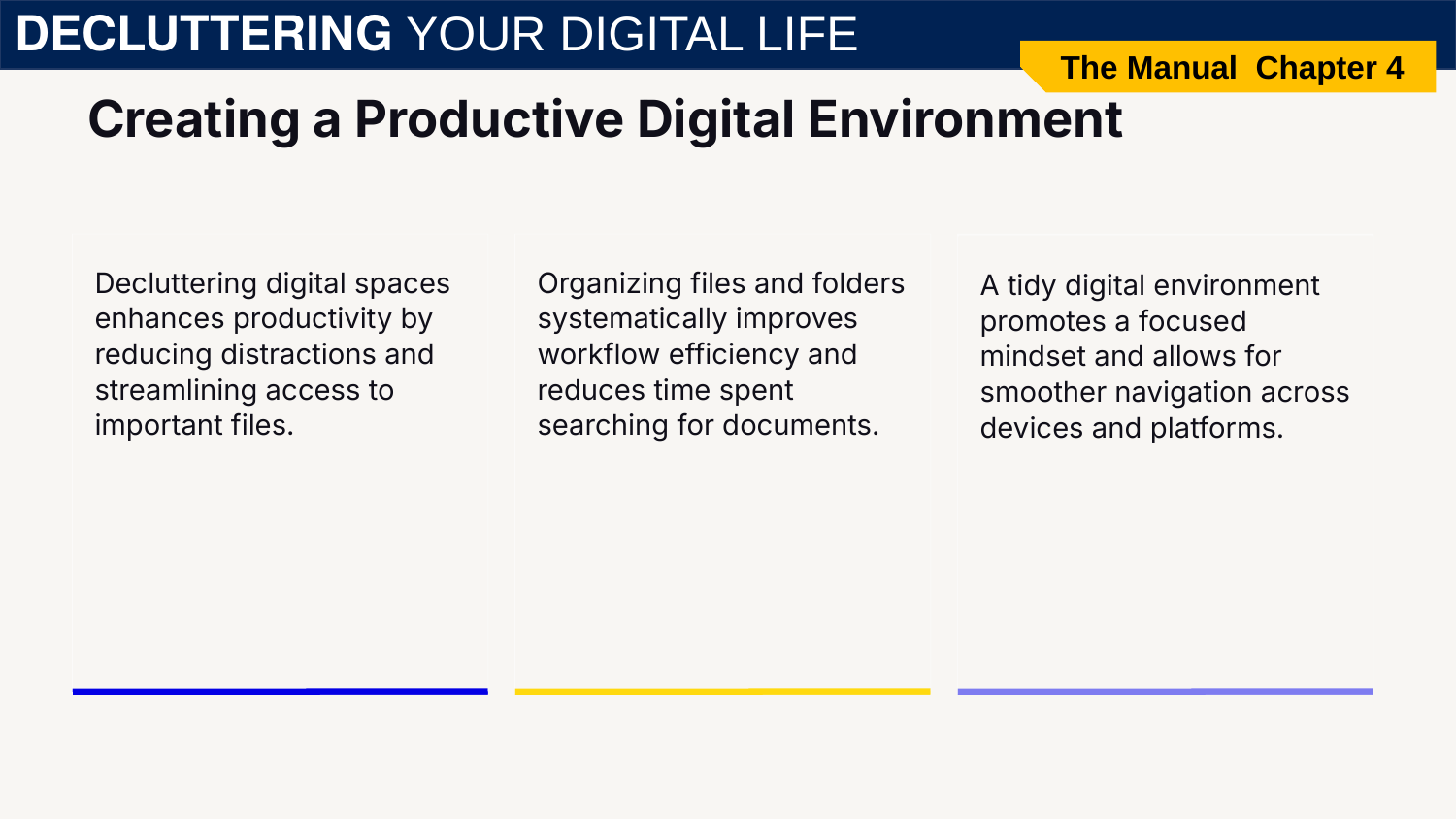

DECLUTTERING YOUR DIGITAL LIFE
The Manual  Chapter 4

# Creating a Productive Digital Environment
Decluttering digital spaces enhances productivity by reducing distractions and streamlining access to important files.
Organizing files and folders systematically improves workflow efficiency and reduces time spent searching for documents.
A tidy digital environment promotes a focused mindset and allows for smoother navigation across devices and platforms.